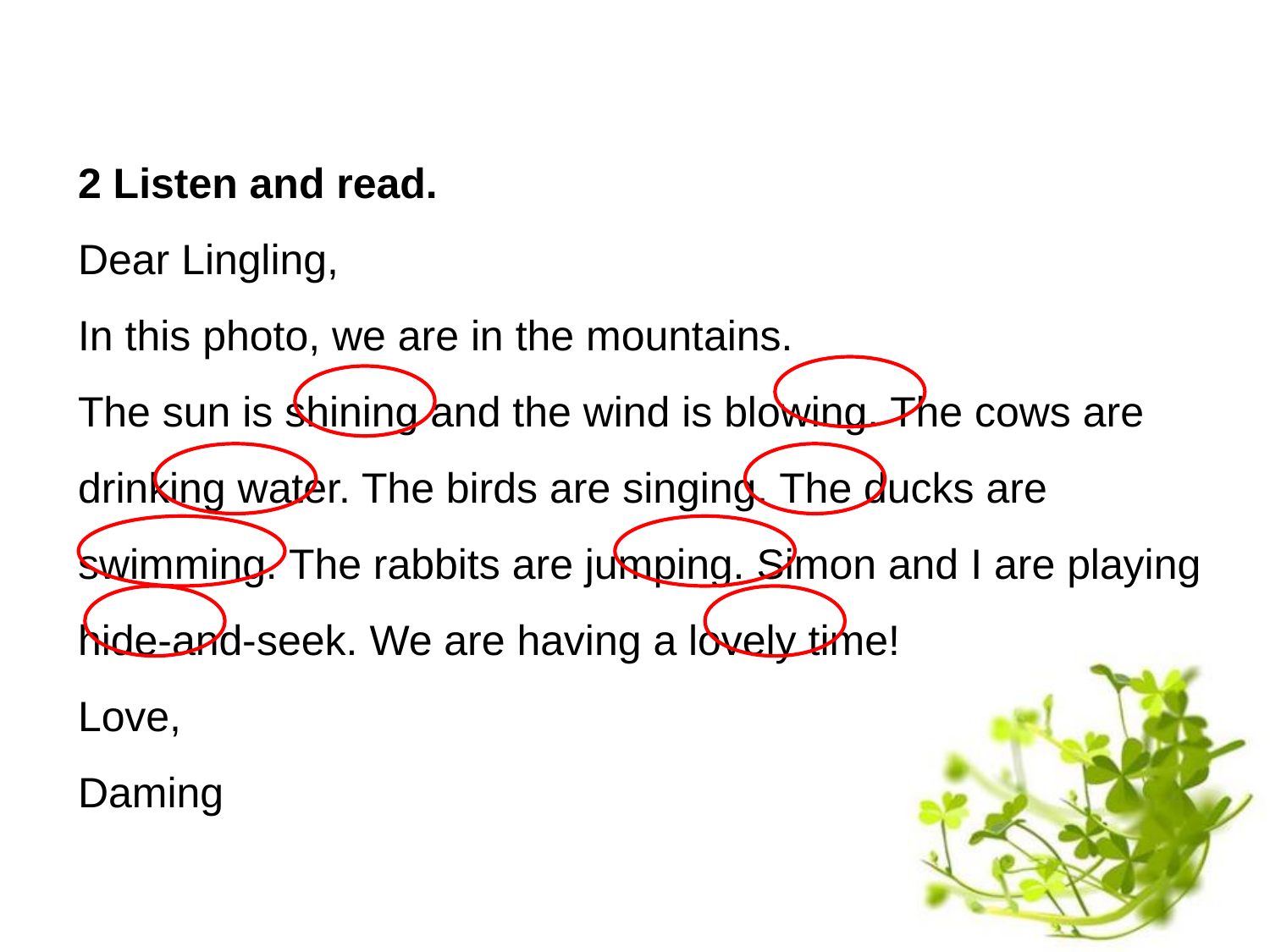

2 Listen and read.
Dear Lingling,
In this photo, we are in the mountains.
The sun is shining and the wind is blowing. The cows are drinking water. The birds are singing. The ducks are swimming. The rabbits are jumping. Simon and I are playing hide-and-seek. We are having a lovely time!
Love,
Daming